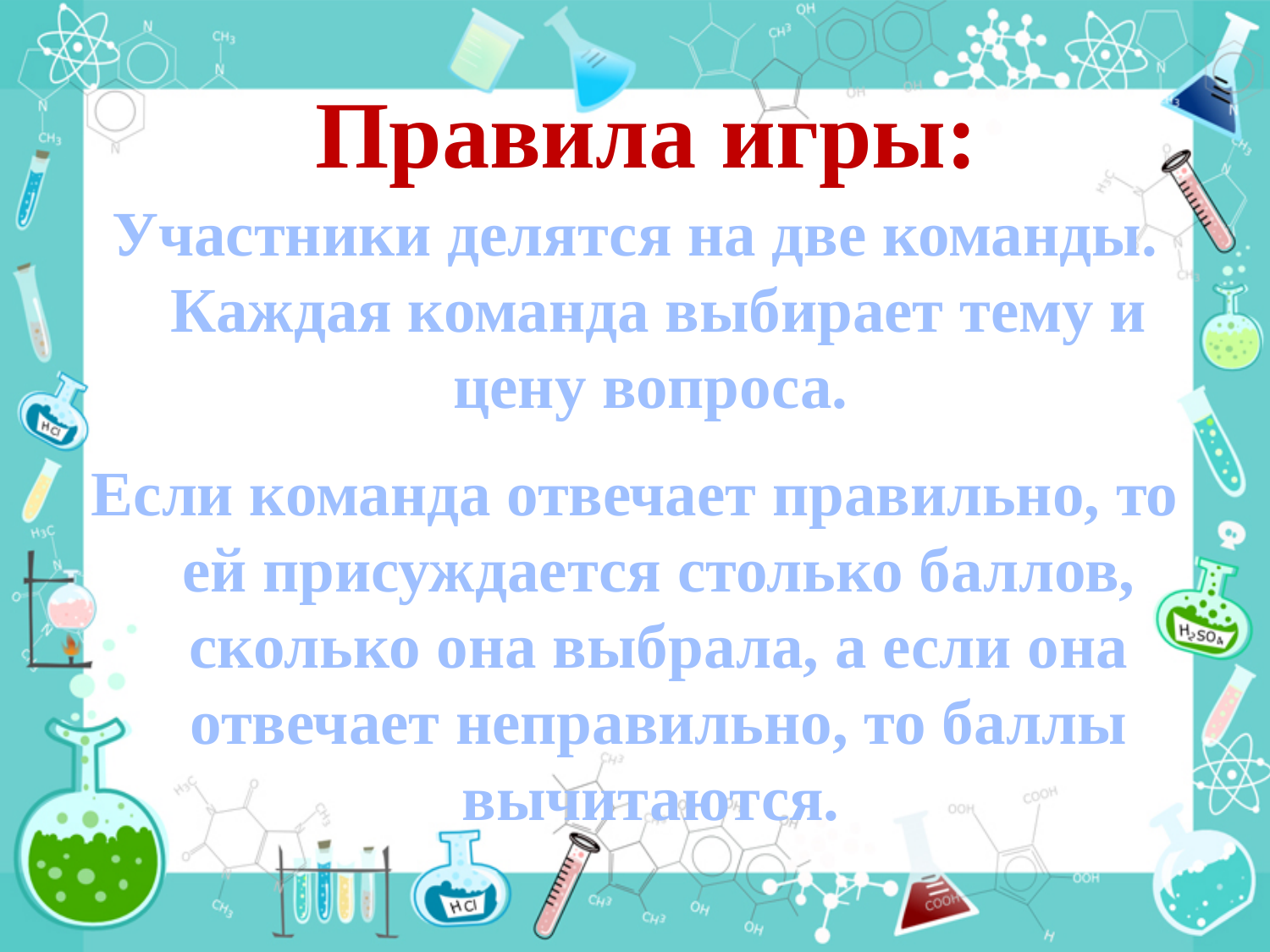

Правила игры:

Участники делятся на две команды. Каждая команда выбирает тему и цену вопроса.
Если команда отвечает правильно, то ей присуждается столько баллов, сколько она выбрала, а если она отвечает неправильно, то баллы вычитаются.